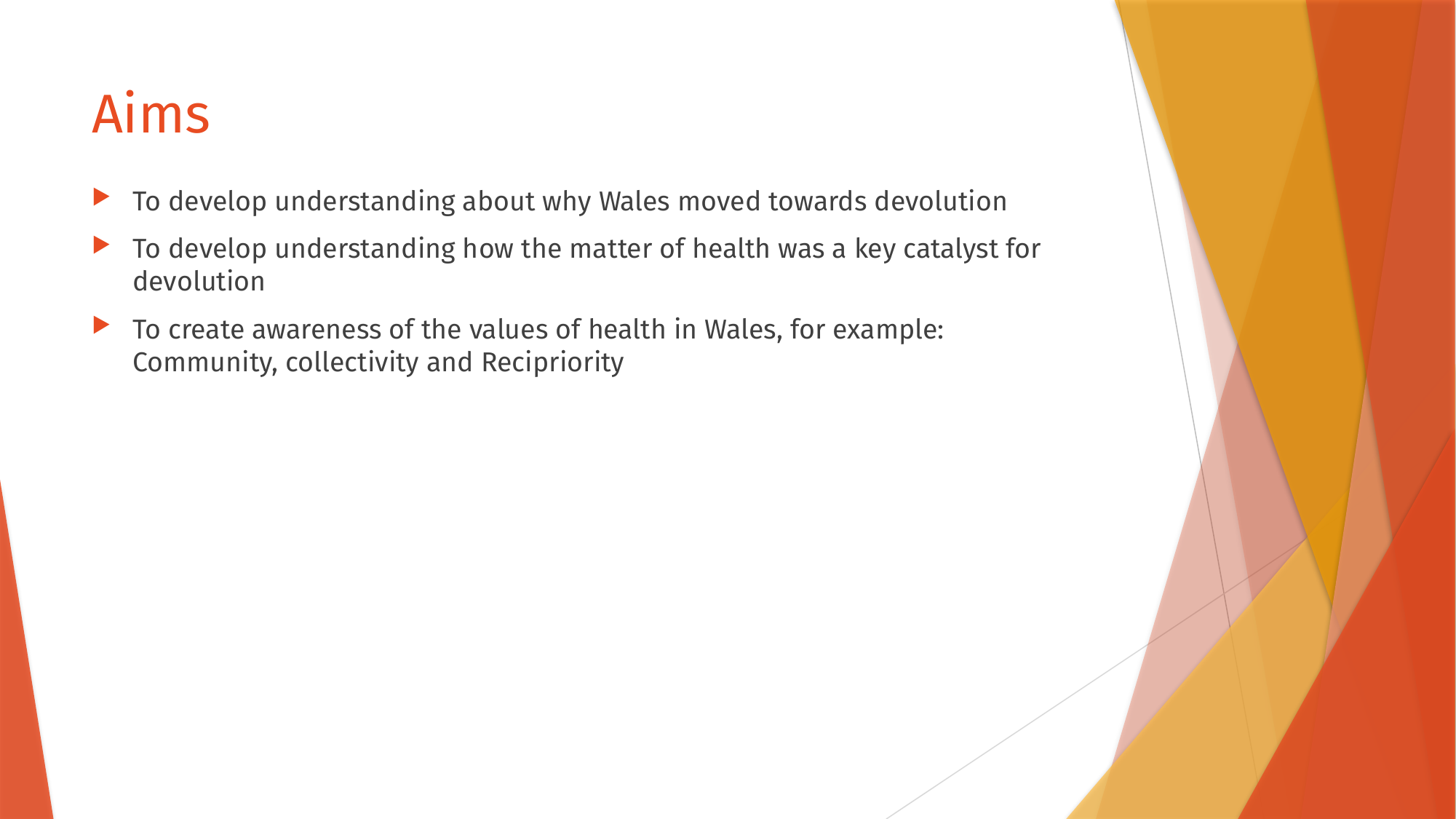

# Aims
To develop understanding about why Wales moved towards devolution
To develop understanding how the matter of health was a key catalyst for devolution
To create awareness of the values of health in Wales, for example: Community, collectivity and Recipriority